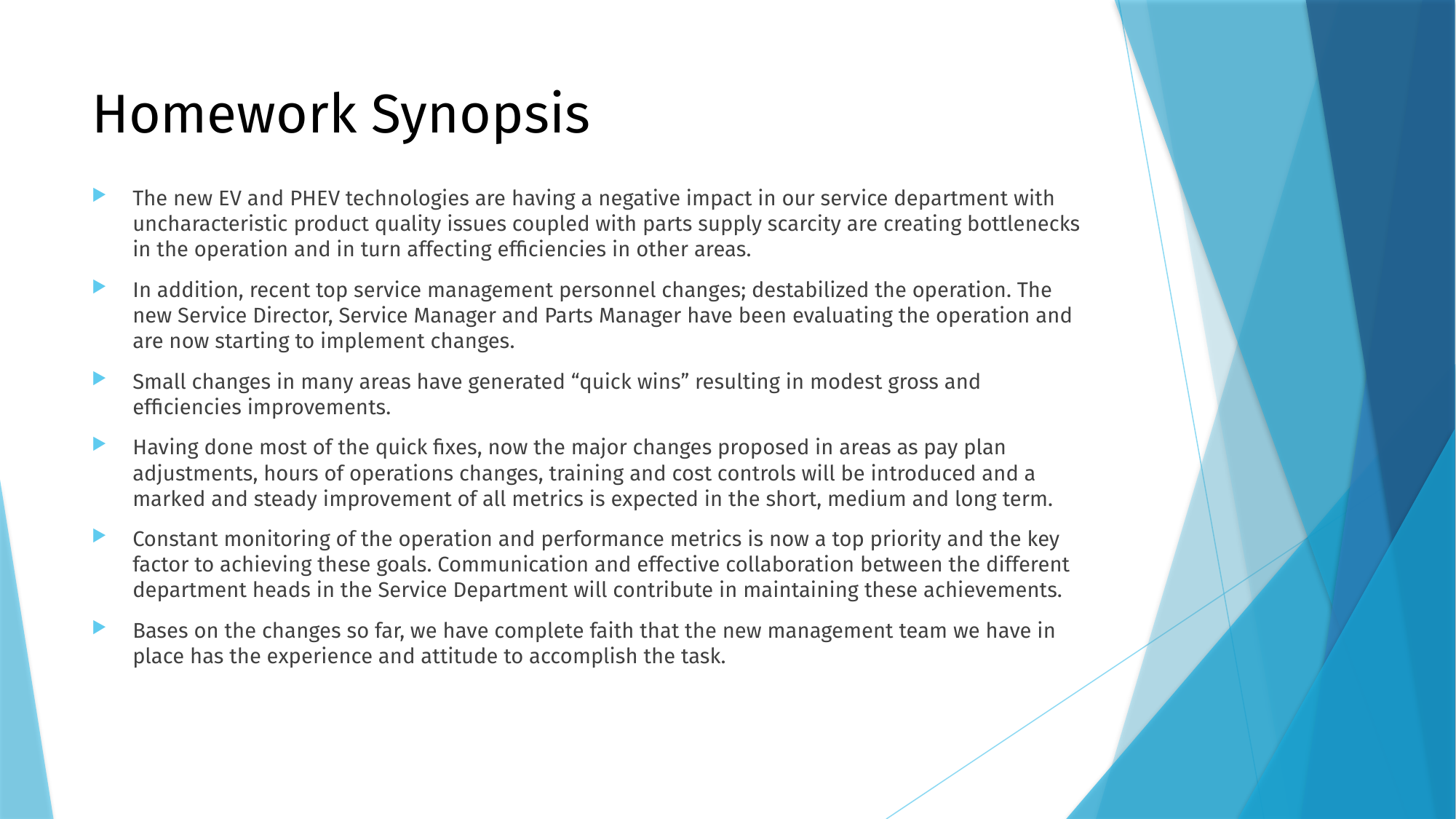

# Homework Synopsis
The new EV and PHEV technologies are having a negative impact in our service department with uncharacteristic product quality issues coupled with parts supply scarcity are creating bottlenecks in the operation and in turn affecting efficiencies in other areas.
In addition, recent top service management personnel changes; destabilized the operation. The new Service Director, Service Manager and Parts Manager have been evaluating the operation and are now starting to implement changes.
Small changes in many areas have generated “quick wins” resulting in modest gross and efficiencies improvements.
Having done most of the quick fixes, now the major changes proposed in areas as pay plan adjustments, hours of operations changes, training and cost controls will be introduced and a marked and steady improvement of all metrics is expected in the short, medium and long term.
Constant monitoring of the operation and performance metrics is now a top priority and the key factor to achieving these goals. Communication and effective collaboration between the different department heads in the Service Department will contribute in maintaining these achievements.
Bases on the changes so far, we have complete faith that the new management team we have in place has the experience and attitude to accomplish the task.